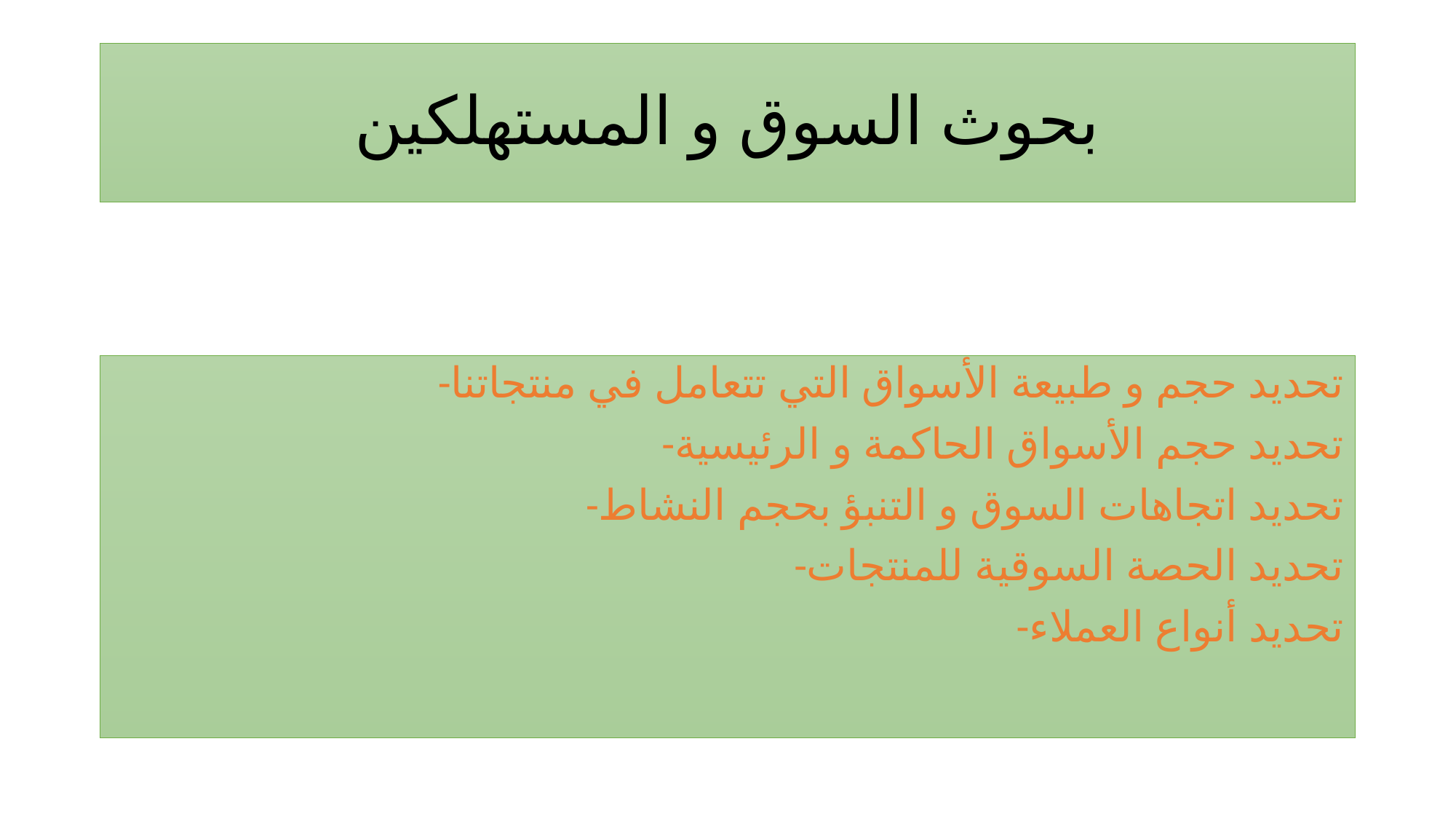

# بحوث السوق و المستهلكين
-تحديد حجم و طبيعة الأسواق التي تتعامل في منتجاتنا
-تحديد حجم الأسواق الحاكمة و الرئيسية
-تحديد اتجاهات السوق و التنبؤ بحجم النشاط
-تحديد الحصة السوقية للمنتجات
-تحديد أنواع العملاء